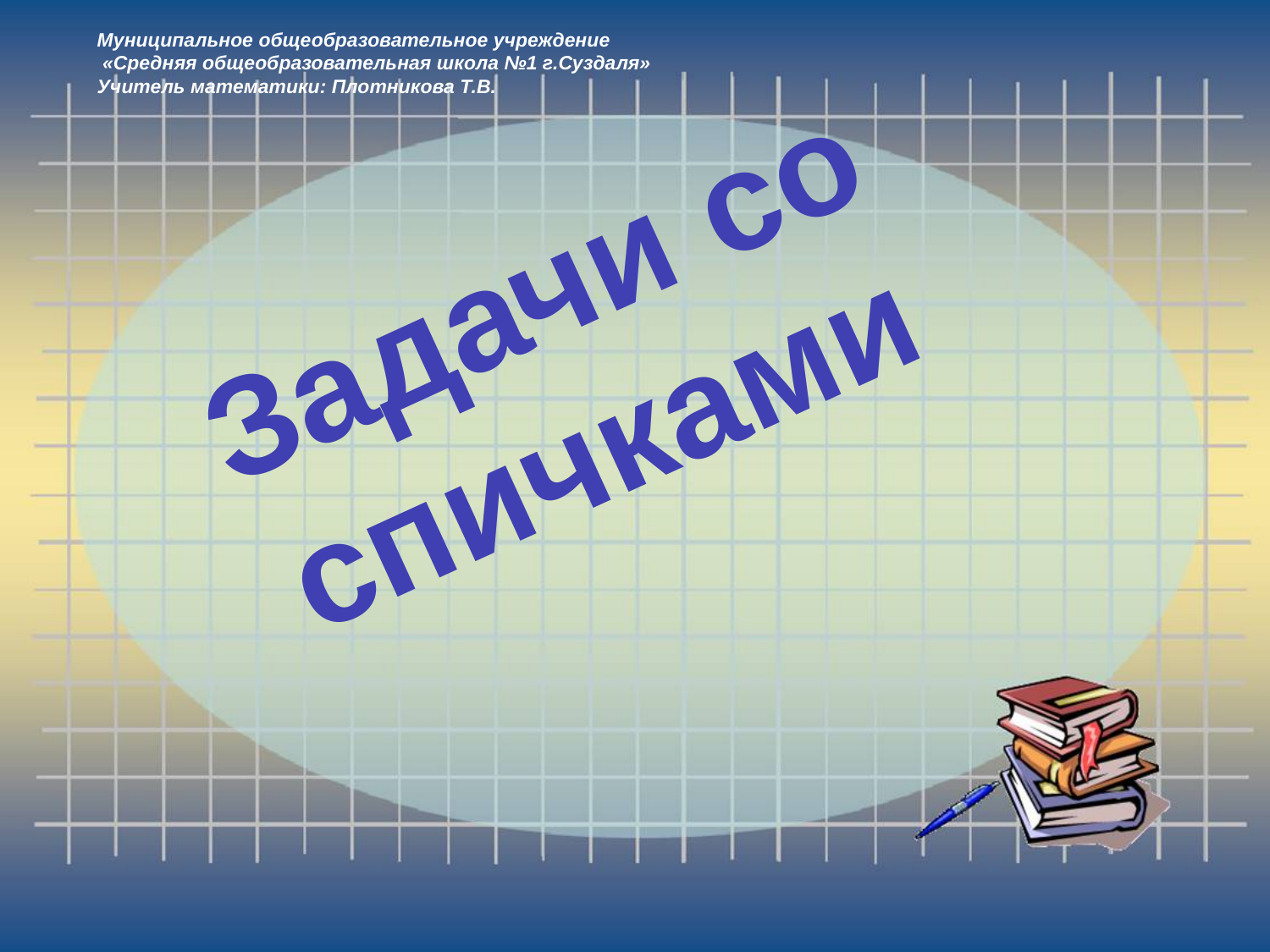

Муниципальное общеобразовательное учреждение
 «Средняя общеобразовательная школа №1 г.Суздаля»
Учитель математики: Плотникова Т.В.
Задачи со спичками